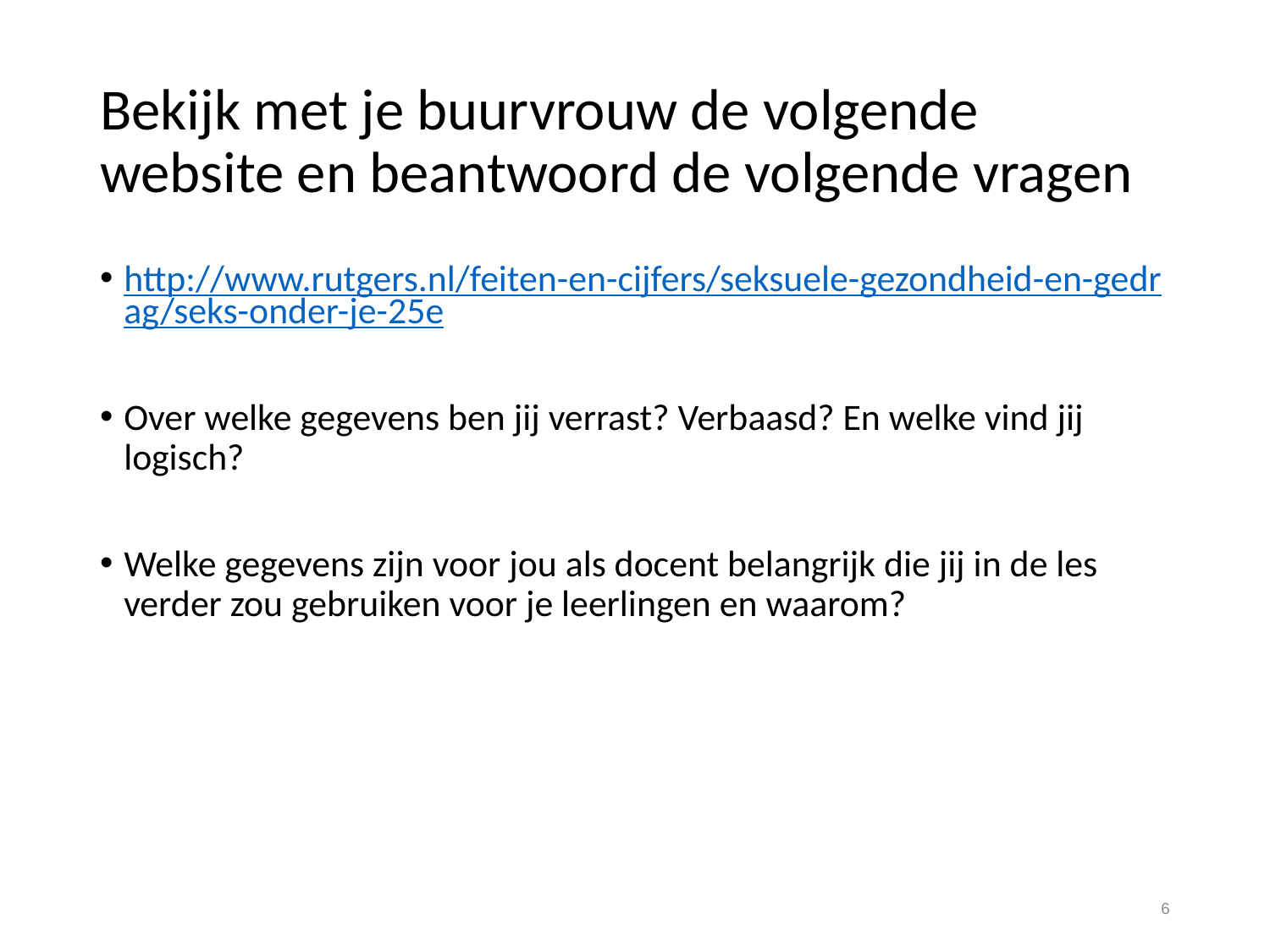

# Bekijk met je buurvrouw de volgende website en beantwoord de volgende vragen
http://www.rutgers.nl/feiten-en-cijfers/seksuele-gezondheid-en-gedrag/seks-onder-je-25e

Over welke gegevens ben jij verrast? Verbaasd? En welke vind jij logisch?

Welke gegevens zijn voor jou als docent belangrijk die jij in de les verder zou gebruiken voor je leerlingen en waarom?
6